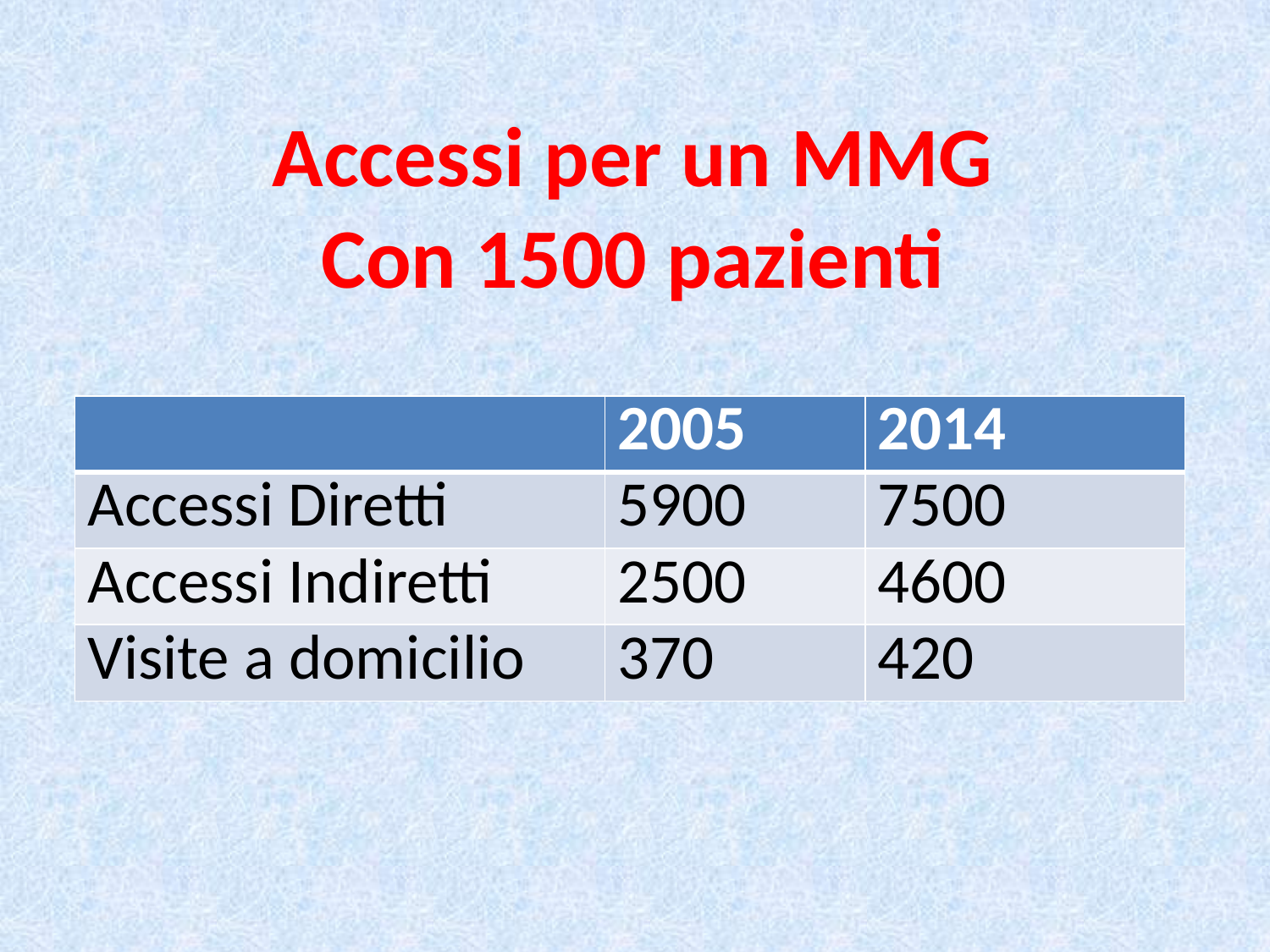

Accessi per un MMG
Con 1500 pazienti
|  | 2005 | 2014 |
| --- | --- | --- |
| Accessi Diretti | 5900 | 7500 |
| Accessi Indiretti | 2500 | 4600 |
| Visite a domicilio | 370 | 420 |